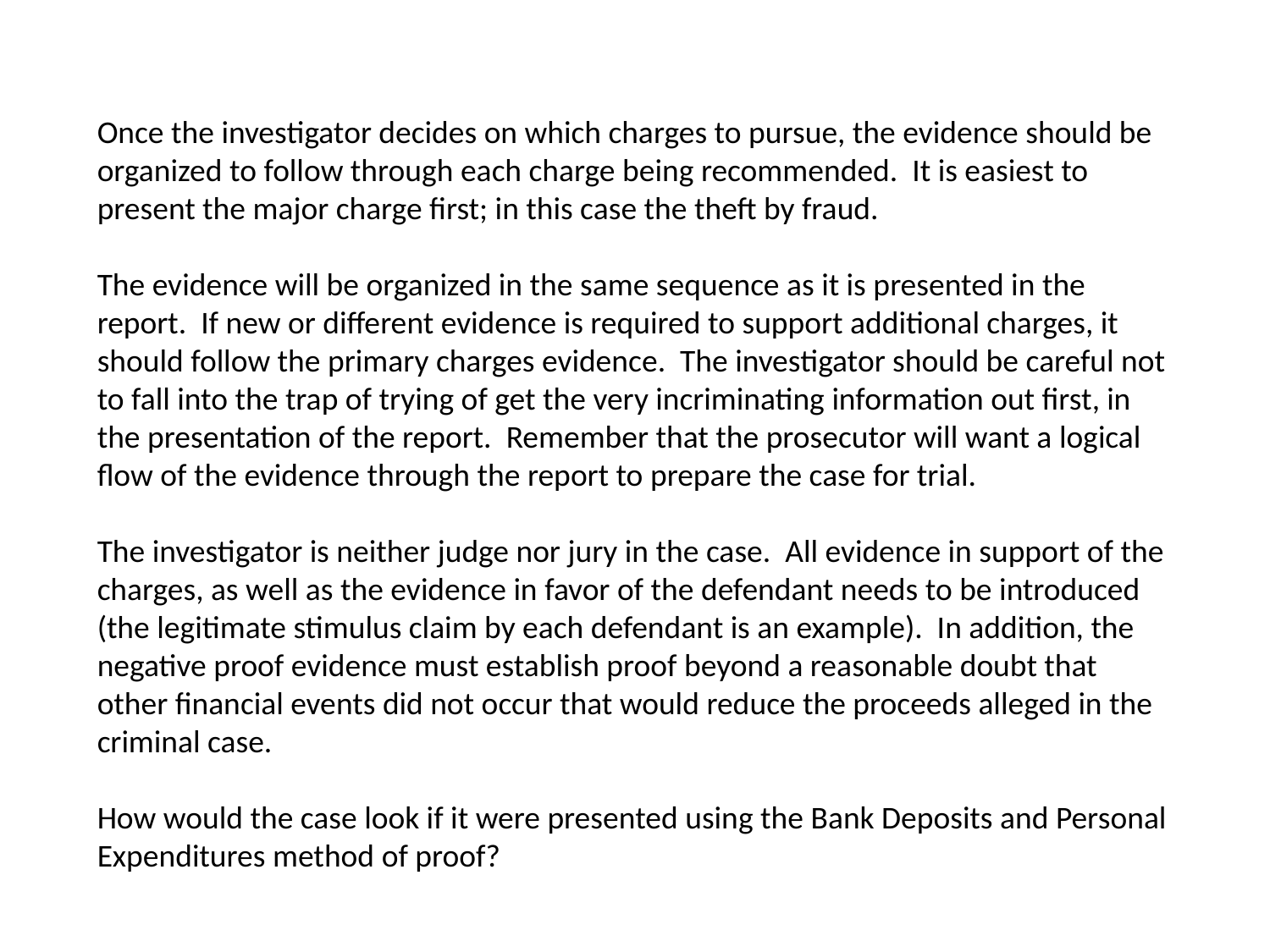

Once the investigator decides on which charges to pursue, the evidence should be organized to follow through each charge being recommended.  It is easiest to present the major charge first; in this case the theft by fraud.

The evidence will be organized in the same sequence as it is presented in the report.  If new or different evidence is required to support additional charges, it should follow the primary charges evidence.  The investigator should be careful not to fall into the trap of trying of get the very incriminating information out first, in the presentation of the report.  Remember that the prosecutor will want a logical flow of the evidence through the report to prepare the case for trial.

The investigator is neither judge nor jury in the case.  All evidence in support of the charges, as well as the evidence in favor of the defendant needs to be introduced (the legitimate stimulus claim by each defendant is an example).  In addition, the negative proof evidence must establish proof beyond a reasonable doubt that other financial events did not occur that would reduce the proceeds alleged in the criminal case.

How would the case look if it were presented using the Bank Deposits and Personal Expenditures method of proof?